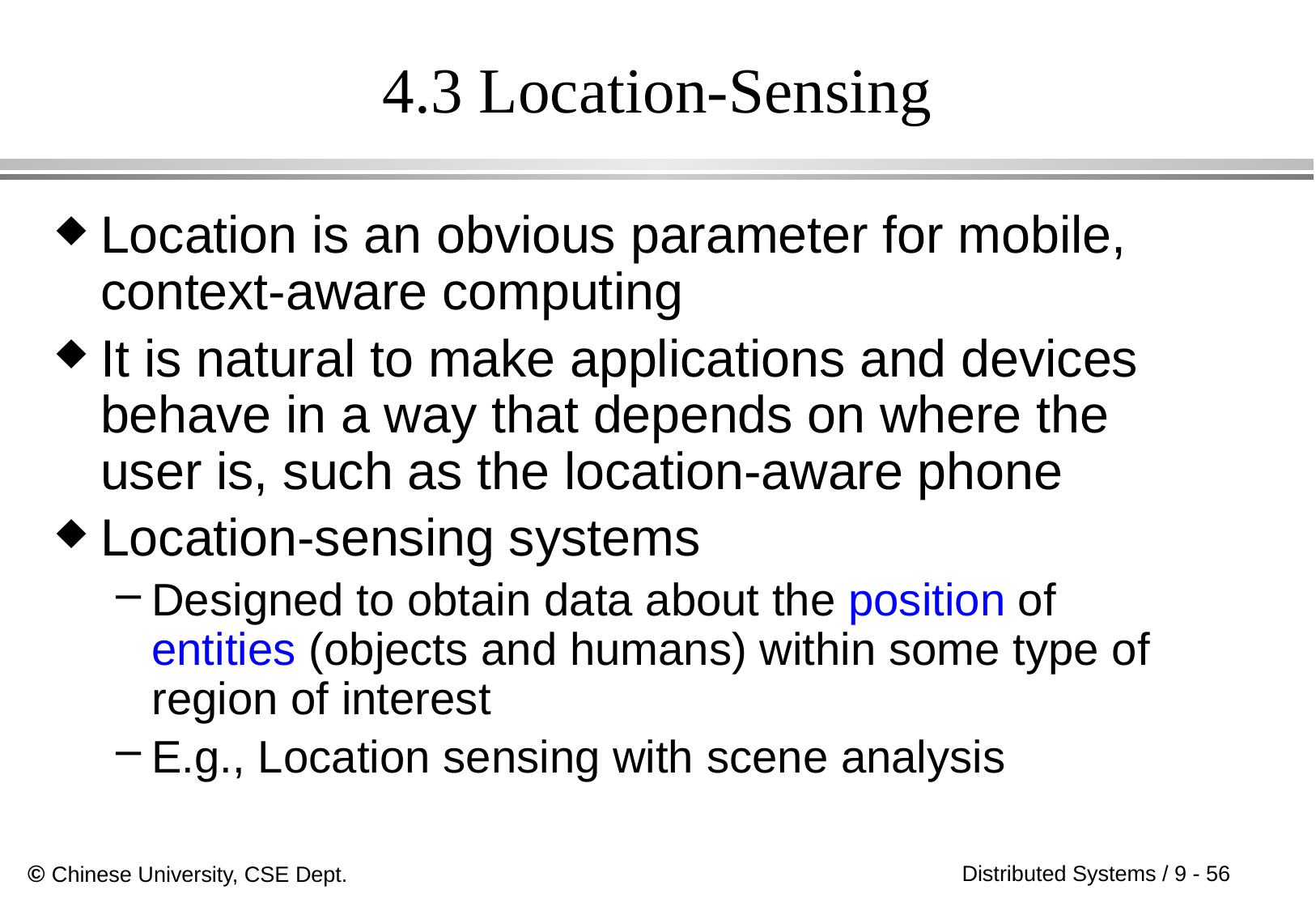

# 4.3 Location-Sensing
Location is an obvious parameter for mobile, context-aware computing
It is natural to make applications and devices behave in a way that depends on where the user is, such as the location-aware phone
Location-sensing systems
Designed to obtain data about the position of entities (objects and humans) within some type of region of interest
E.g., Location sensing with scene analysis